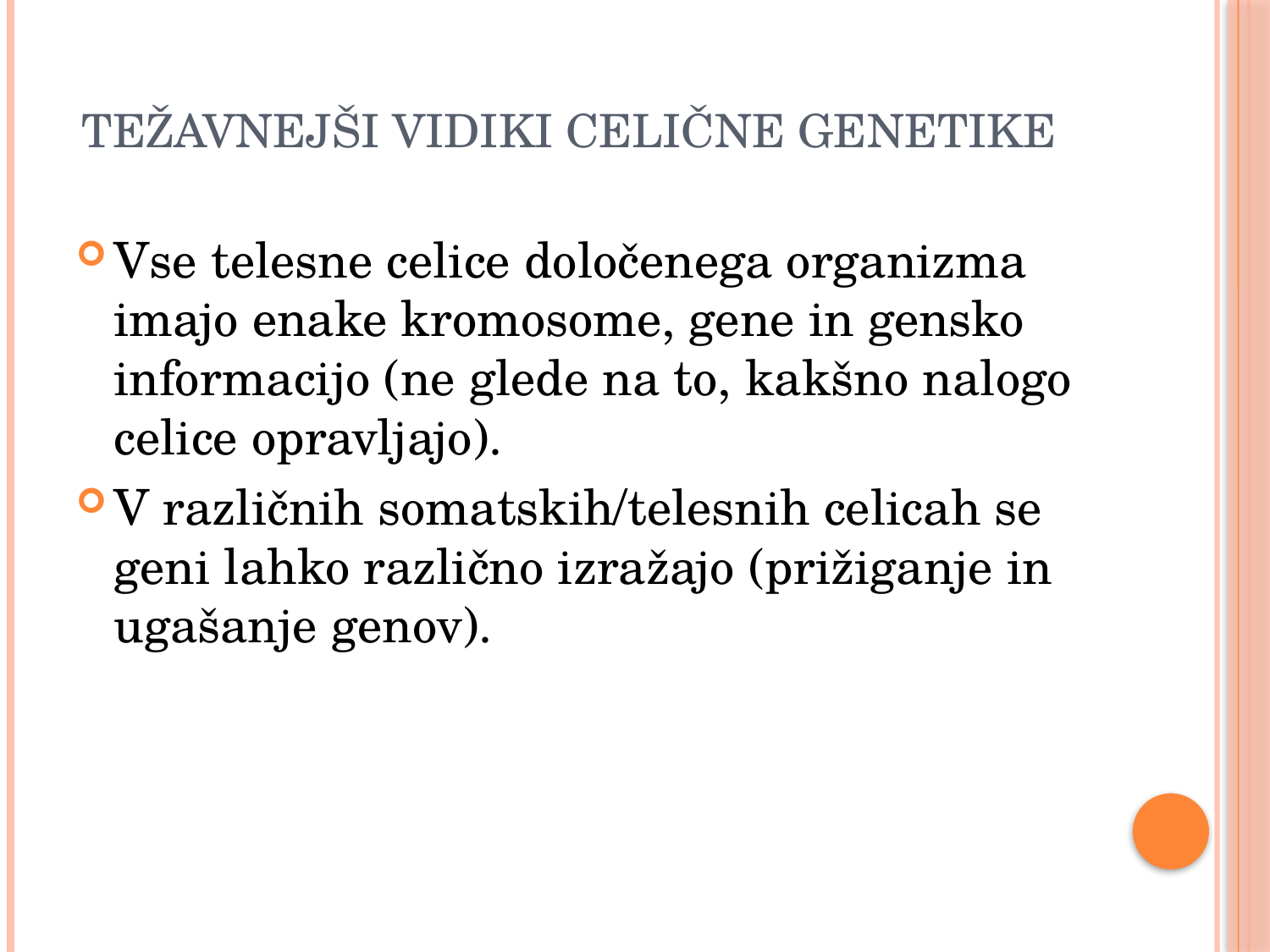

# Težavnejši vidiki celične genetike
Vse telesne celice določenega organizma imajo enake kromosome, gene in gensko informacijo (ne glede na to, kakšno nalogo celice opravljajo).
V različnih somatskih/telesnih celicah se geni lahko različno izražajo (prižiganje in ugašanje genov).